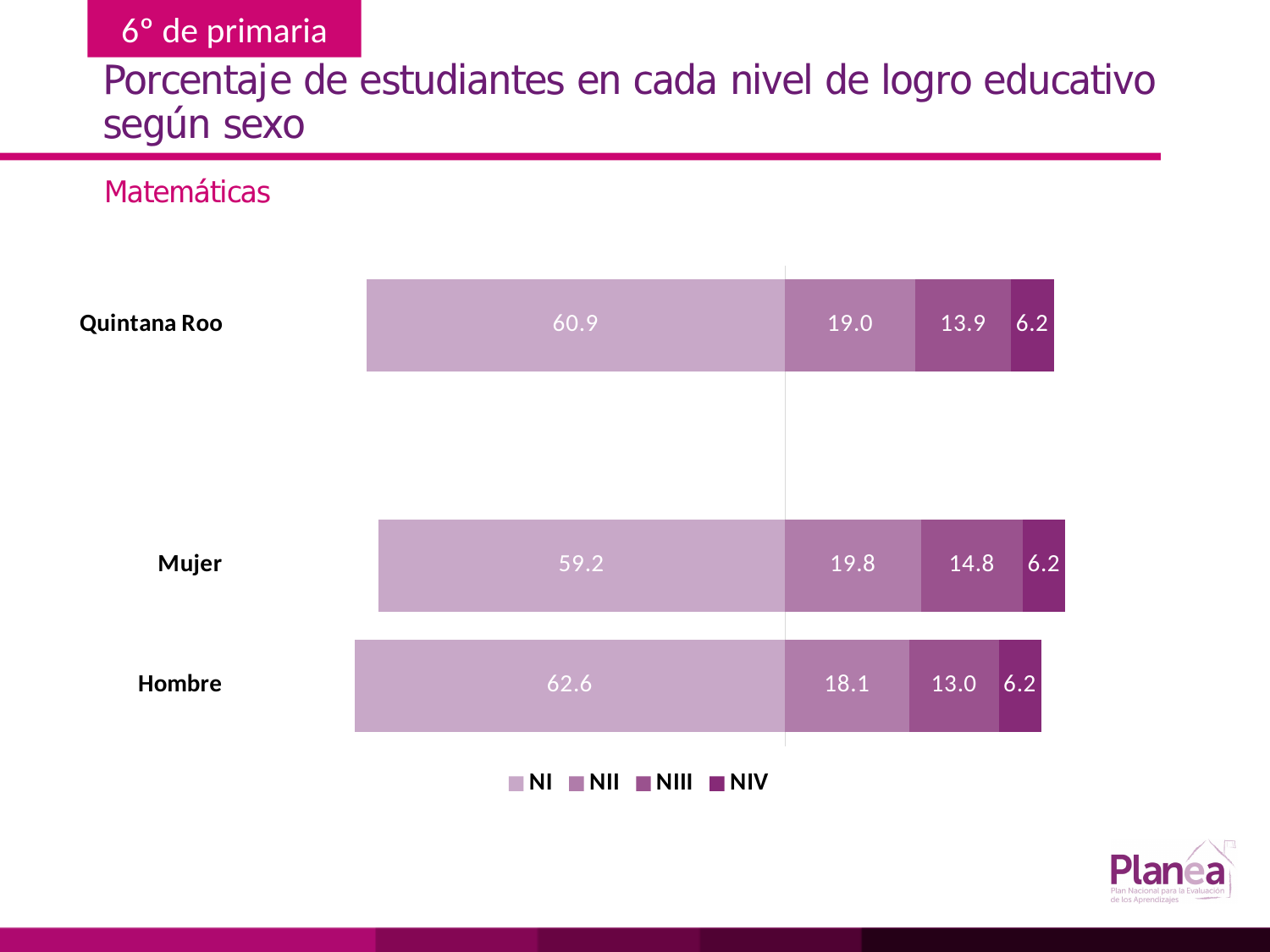

# Porcentaje de estudiantes en cada nivel de logro educativo según sexo

Matemáticas

### Chart

| Category |  |  |  |  |
|---|---|---|---|---|
| Hombre | -62.6 | 18.1 | 13.0 | 6.2 |
| Mujer | -59.2 | 19.8 | 14.8 | 6.2 |
|  | None | None | None | None |
| Quintana Roo | -60.9 | 19.0 | 13.9 | 6.2 |